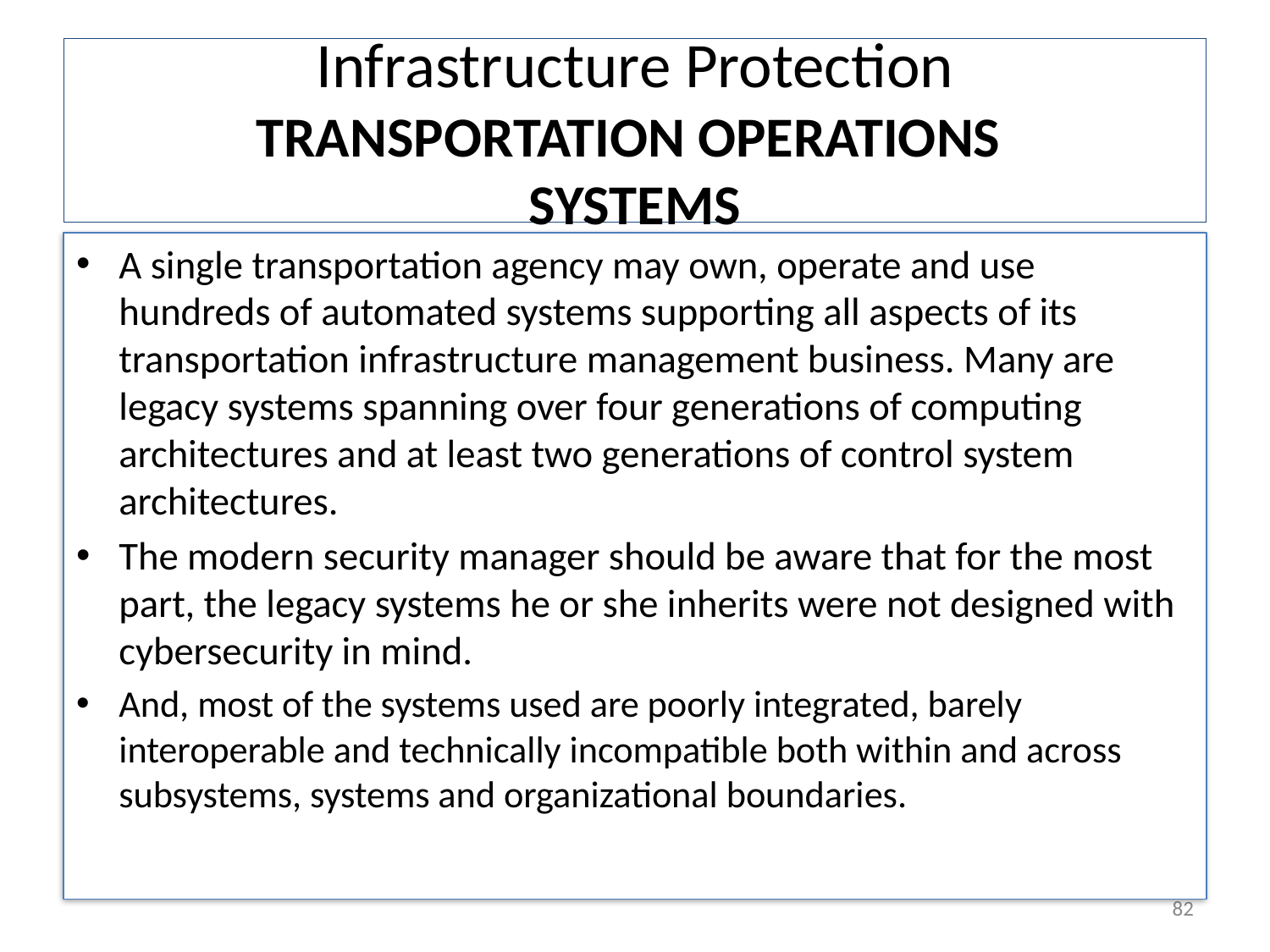

# Infrastructure Protection TRANSPORTATION OPERATIONS SYSTEMS
A single transportation agency may own, operate and use hundreds of automated systems supporting all aspects of its transportation infrastructure management business. Many are legacy systems spanning over four generations of computing architectures and at least two generations of control system architectures.
The modern security manager should be aware that for the most part, the legacy systems he or she inherits were not designed with cybersecurity in mind.
And, most of the systems used are poorly integrated, barely interoperable and technically incompatible both within and across subsystems, systems and organizational boundaries.

82